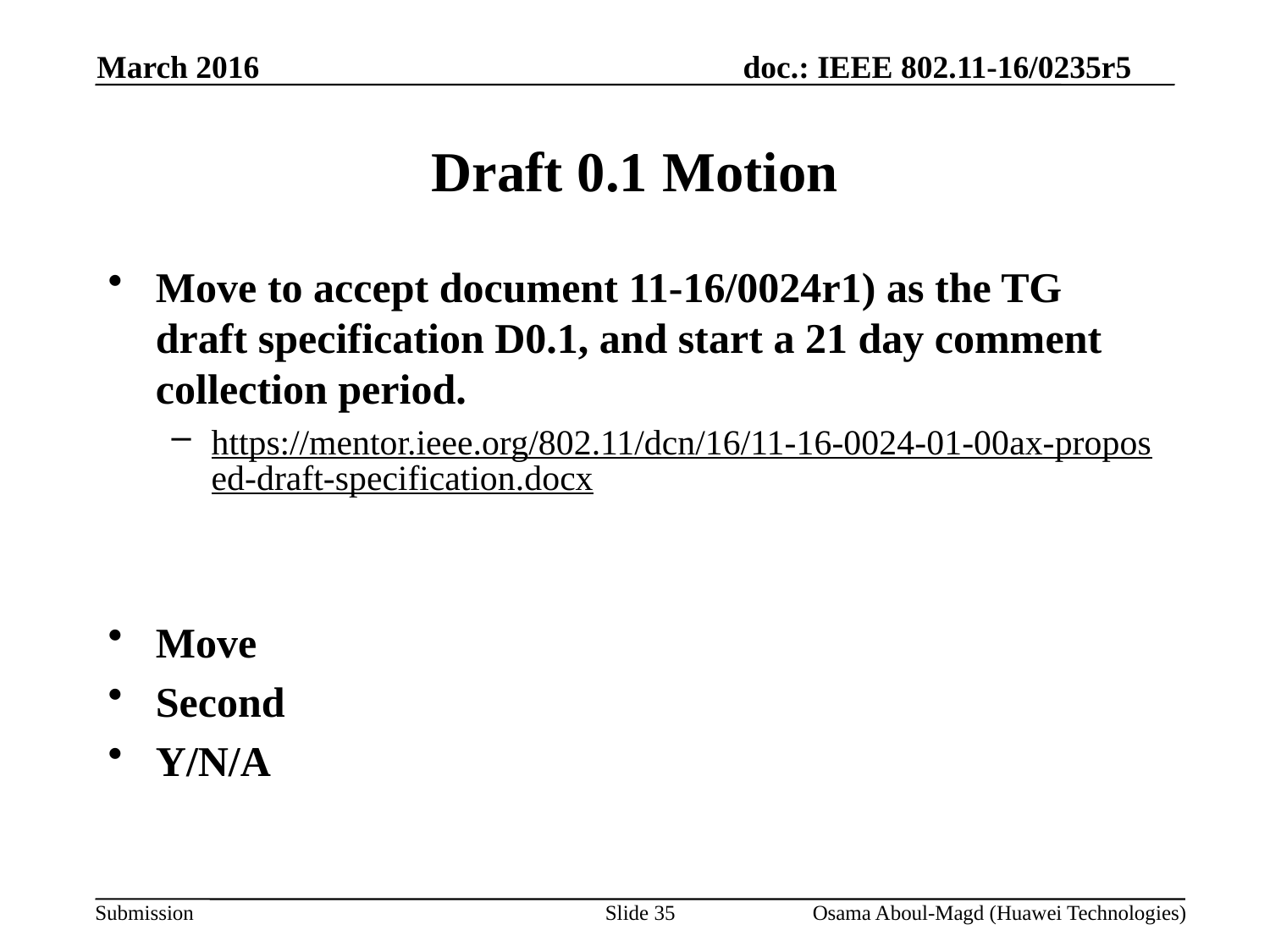

March 2016
# Draft 0.1 Motion
Move to accept document 11-16/0024r1) as the TG draft specification D0.1, and start a 21 day comment collection period.
https://mentor.ieee.org/802.11/dcn/16/11-16-0024-01-00ax-proposed-draft-specification.docx

Move
Second
Y/N/A
Slide 35
Osama Aboul-Magd (Huawei Technologies)